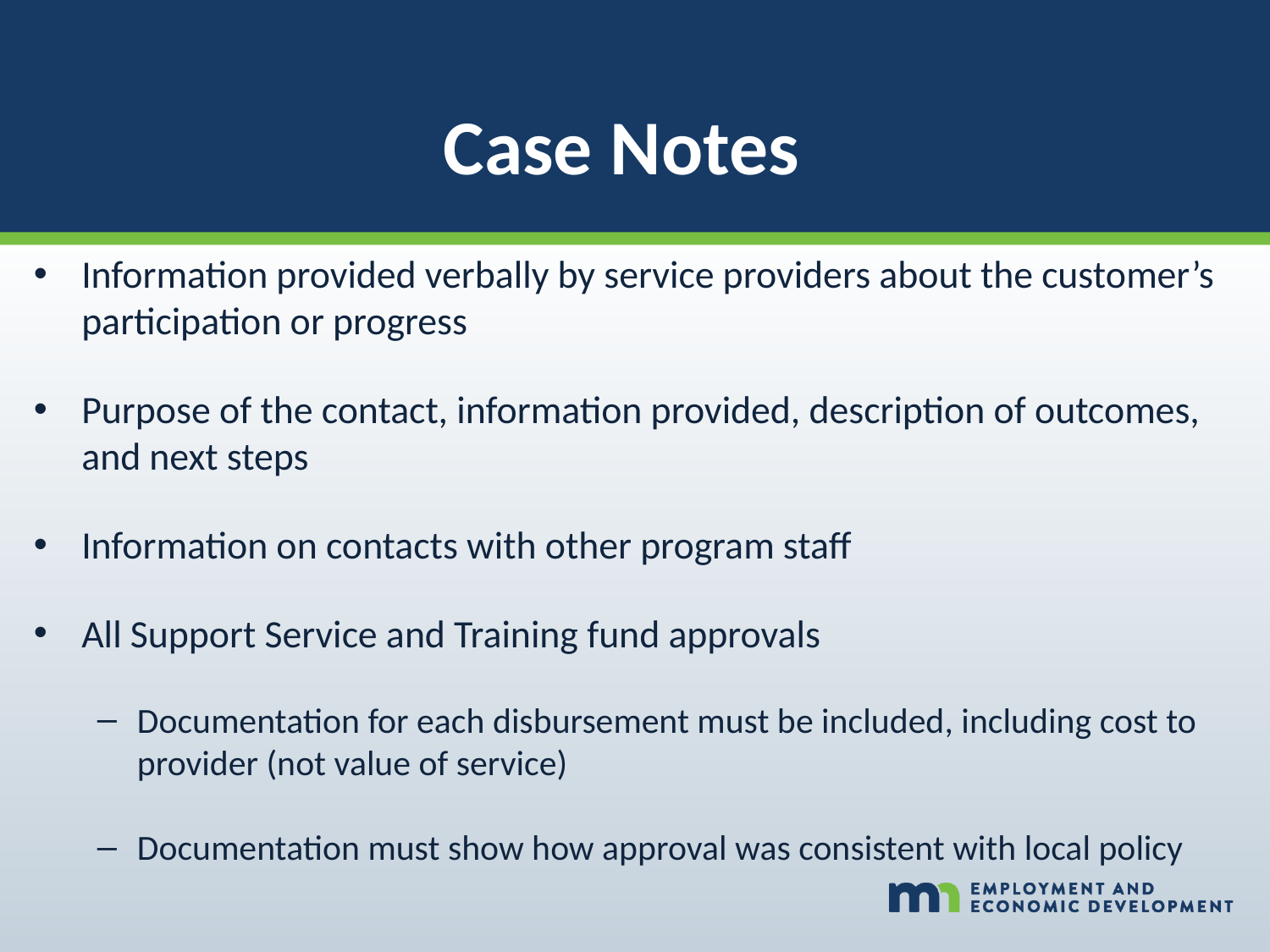

# Case Notes
Information provided verbally by service providers about the customer’s participation or progress
Purpose of the contact, information provided, description of outcomes, and next steps
Information on contacts with other program staff
All Support Service and Training fund approvals
Documentation for each disbursement must be included, including cost to provider (not value of service)
Documentation must show how approval was consistent with local policy